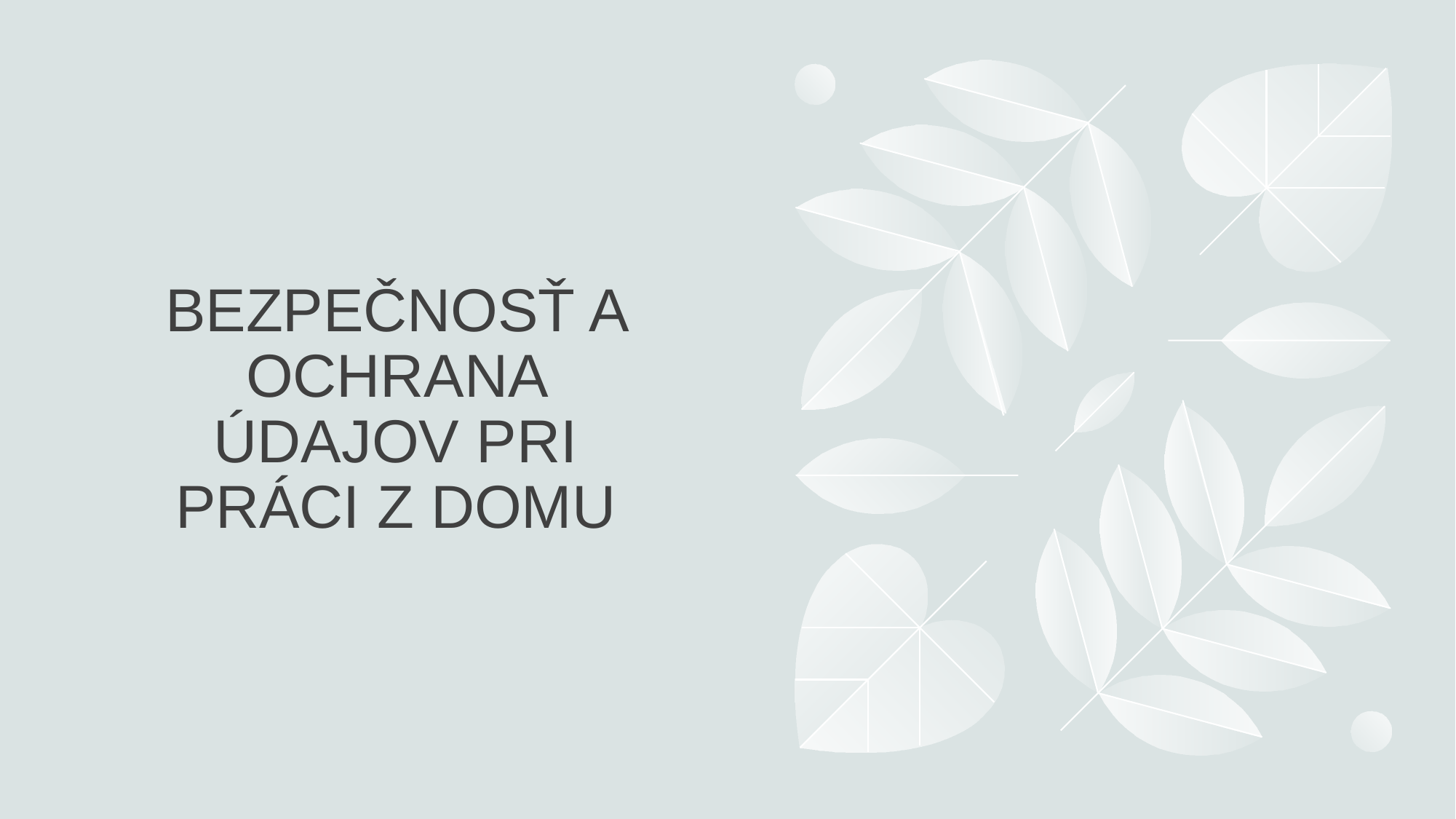

# Bezpečnosť a ochrana údajov pri práci z domu